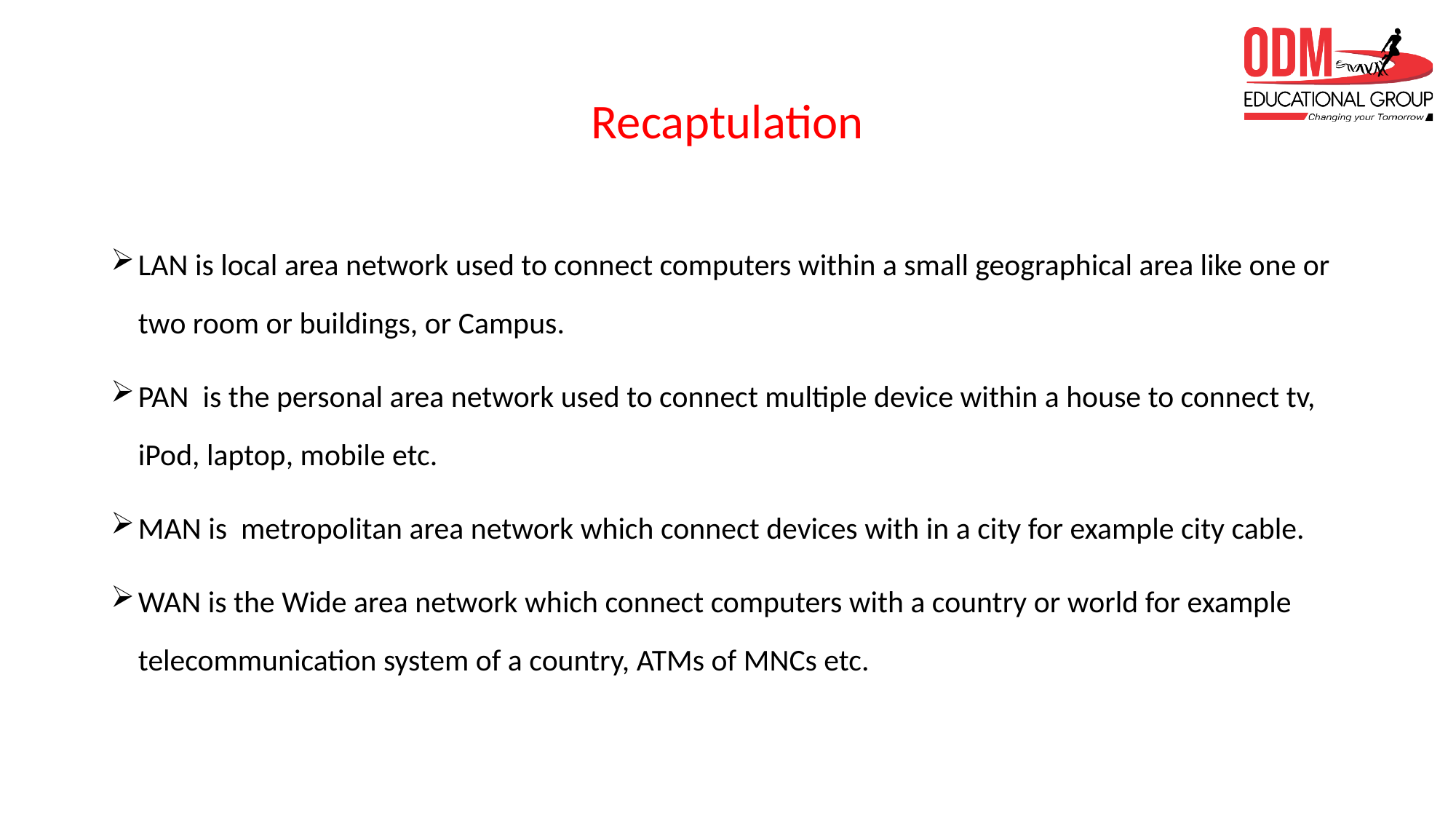

# Recaptulation
LAN is local area network used to connect computers within a small geographical area like one or two room or buildings, or Campus.
PAN  is the personal area network used to connect multiple device within a house to connect tv, iPod, laptop, mobile etc.
MAN is  metropolitan area network which connect devices with in a city for example city cable.
WAN is the Wide area network which connect computers with a country or world for example telecommunication system of a country, ATMs of MNCs etc.